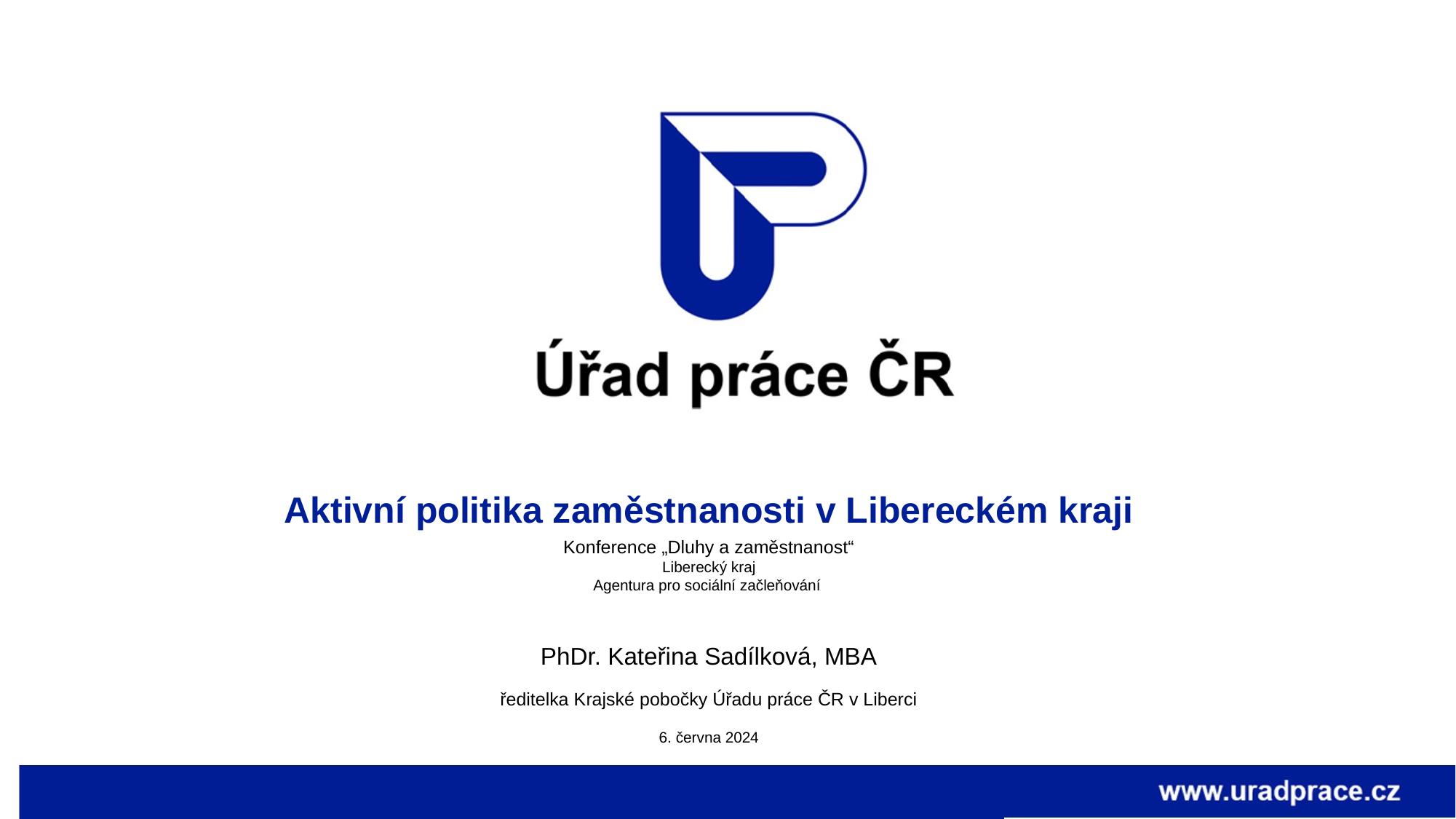

Aktivní politika zaměstnanosti v Libereckém kraji
Konference „Dluhy a zaměstnanost“
Liberecký kraj
Agentura pro sociální začleňování

PhDr. Kateřina Sadílková, MBA
ředitelka Krajské pobočky Úřadu práce ČR v Liberci
6. června 2024